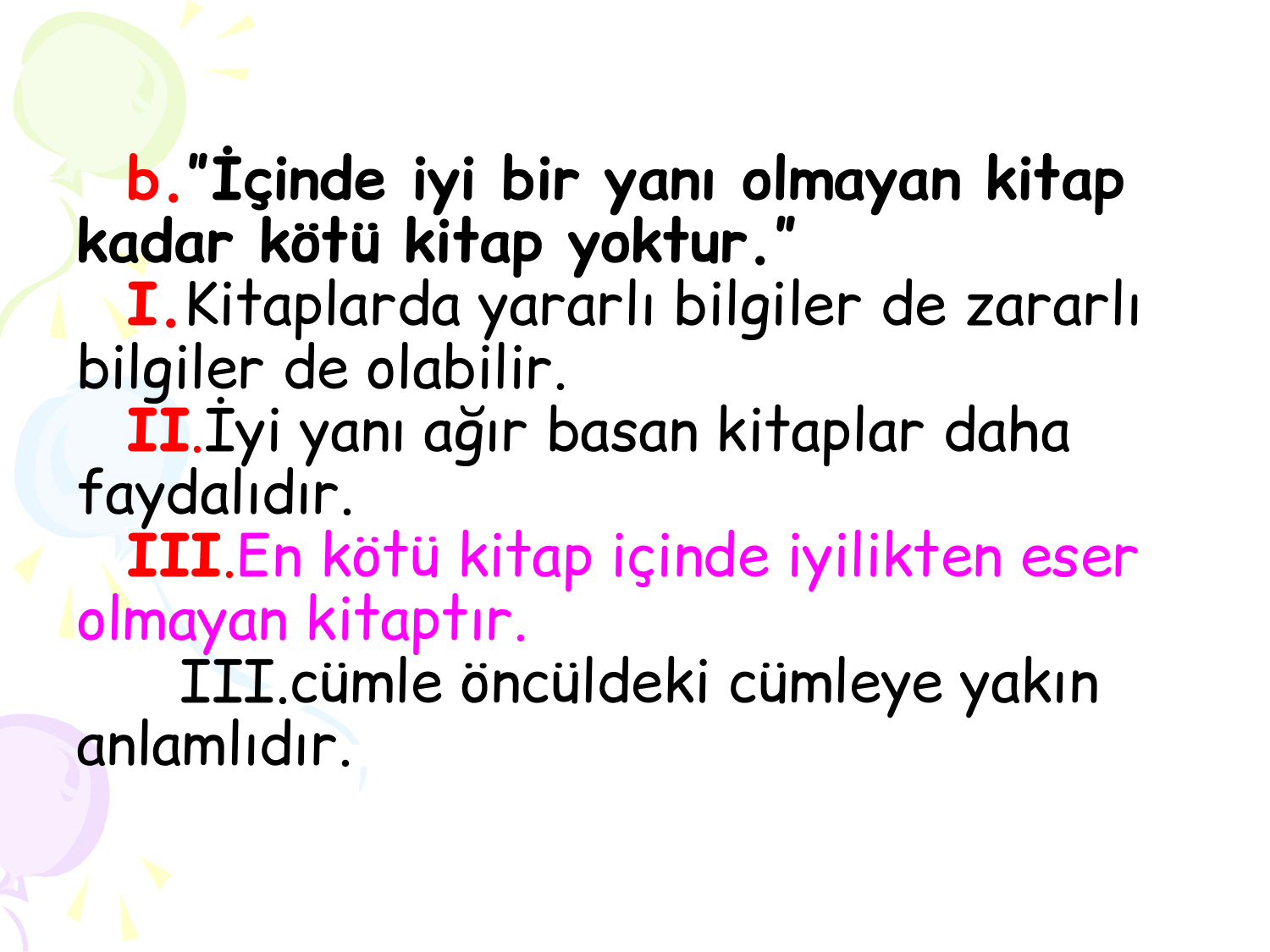

# b.”İçinde iyi bir yanı olmayan kitap kadar kötü kitap yoktur.” I.Kitaplarda yararlı bilgiler de zararlı bilgiler de olabilir. II.İyi yanı ağır basan kitaplar daha faydalıdır. III.En kötü kitap içinde iyilikten eser olmayan kitaptır. III.cümle öncüldeki cümleye yakın anlamlıdır.